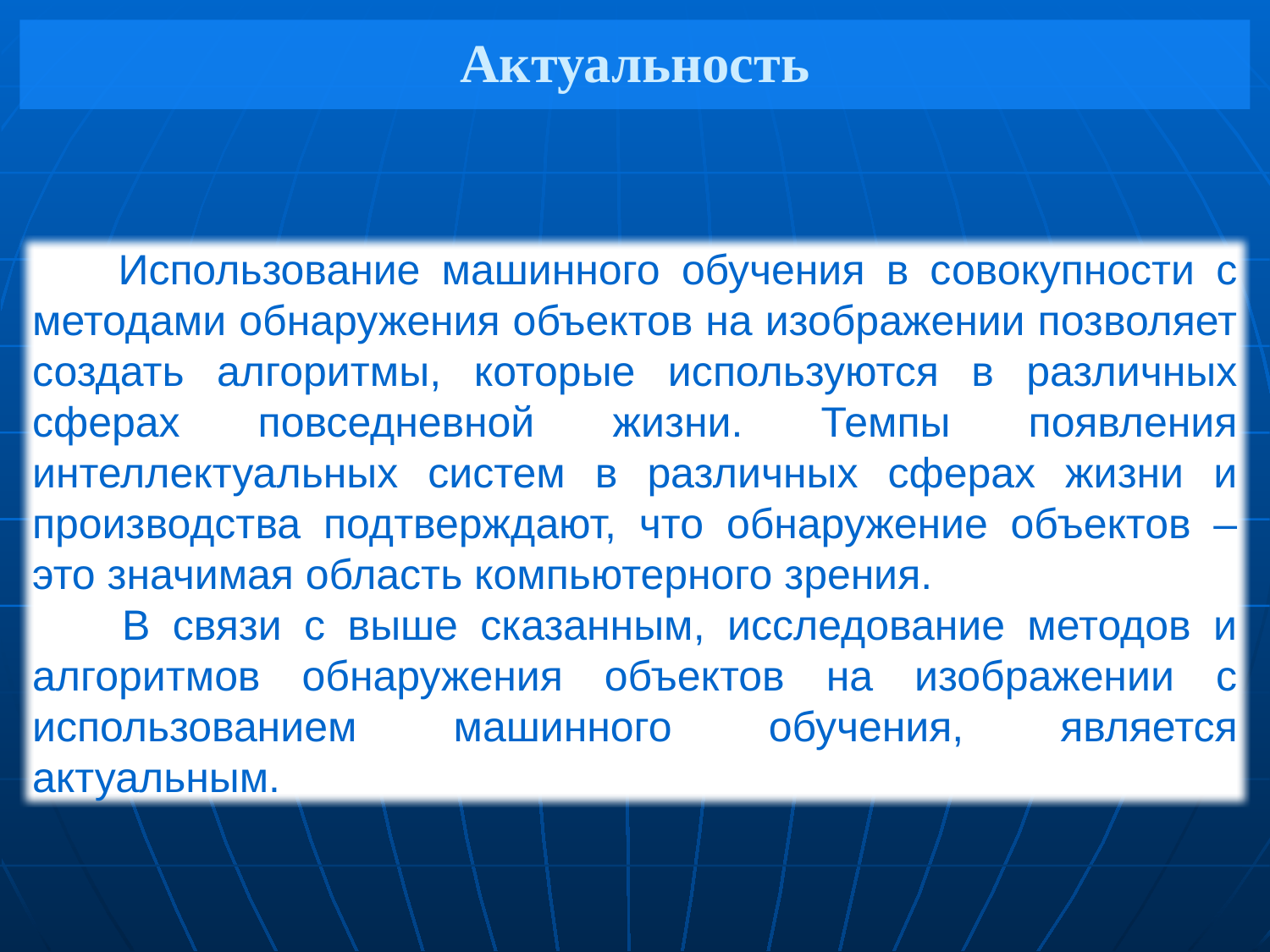

Актуальность
    Использование машинного обучения в совокупности с методами обнаружения объектов на изображении позволяет создать алгоритмы, которые используются в различных сферах повседневной жизни. Темпы появления интеллектуальных систем в различных сферах жизни и производства подтверждают, что обнаружение объектов – это значимая область компьютерного зрения.
    В связи с выше сказанным, исследование методов и алгоритмов обнаружения объектов на изображении с использованием машинного обучения, является актуальным.